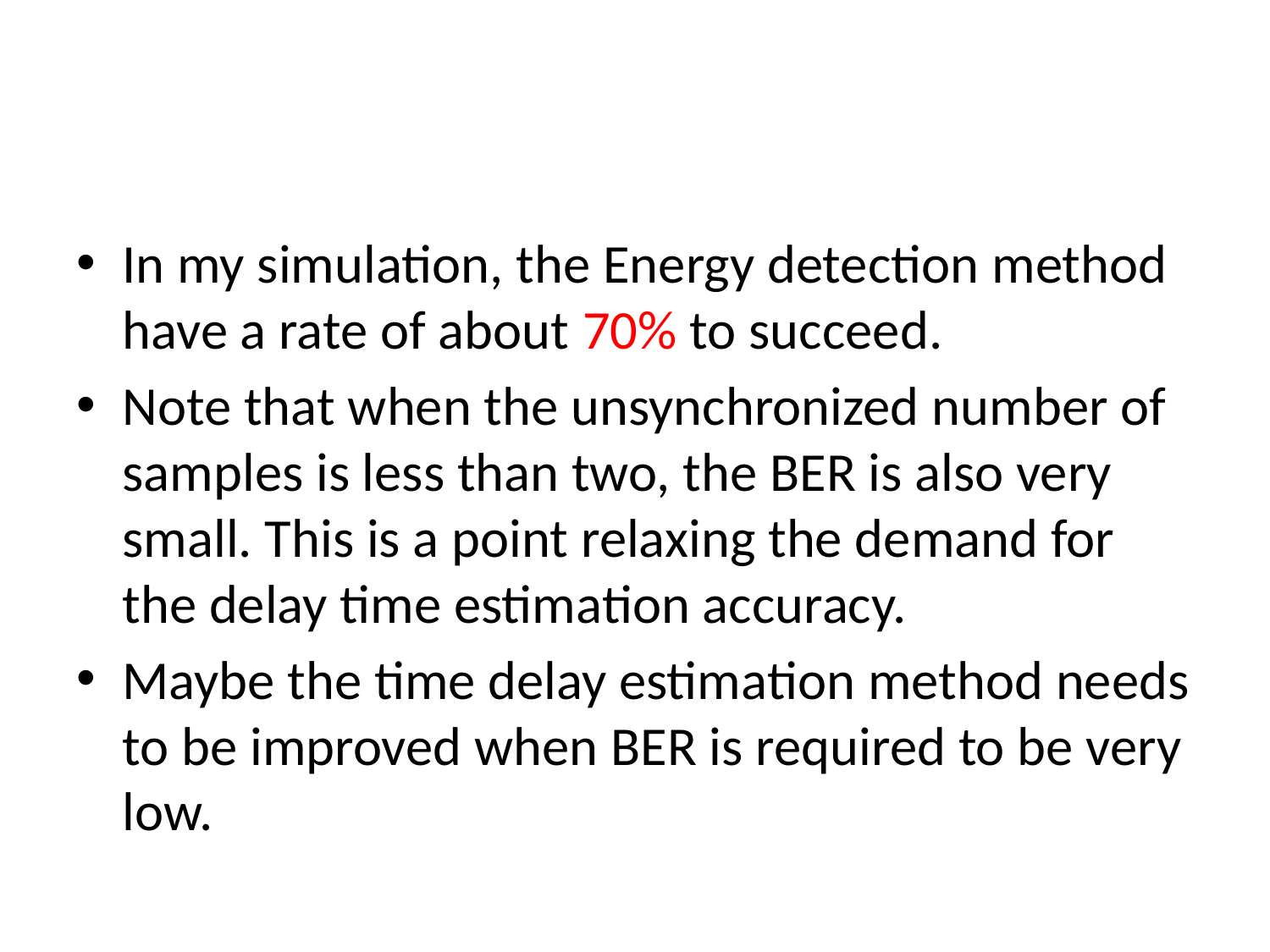

#
In my simulation, the Energy detection method have a rate of about 70% to succeed.
Note that when the unsynchronized number of samples is less than two, the BER is also very small. This is a point relaxing the demand for the delay time estimation accuracy.
Maybe the time delay estimation method needs to be improved when BER is required to be very low.